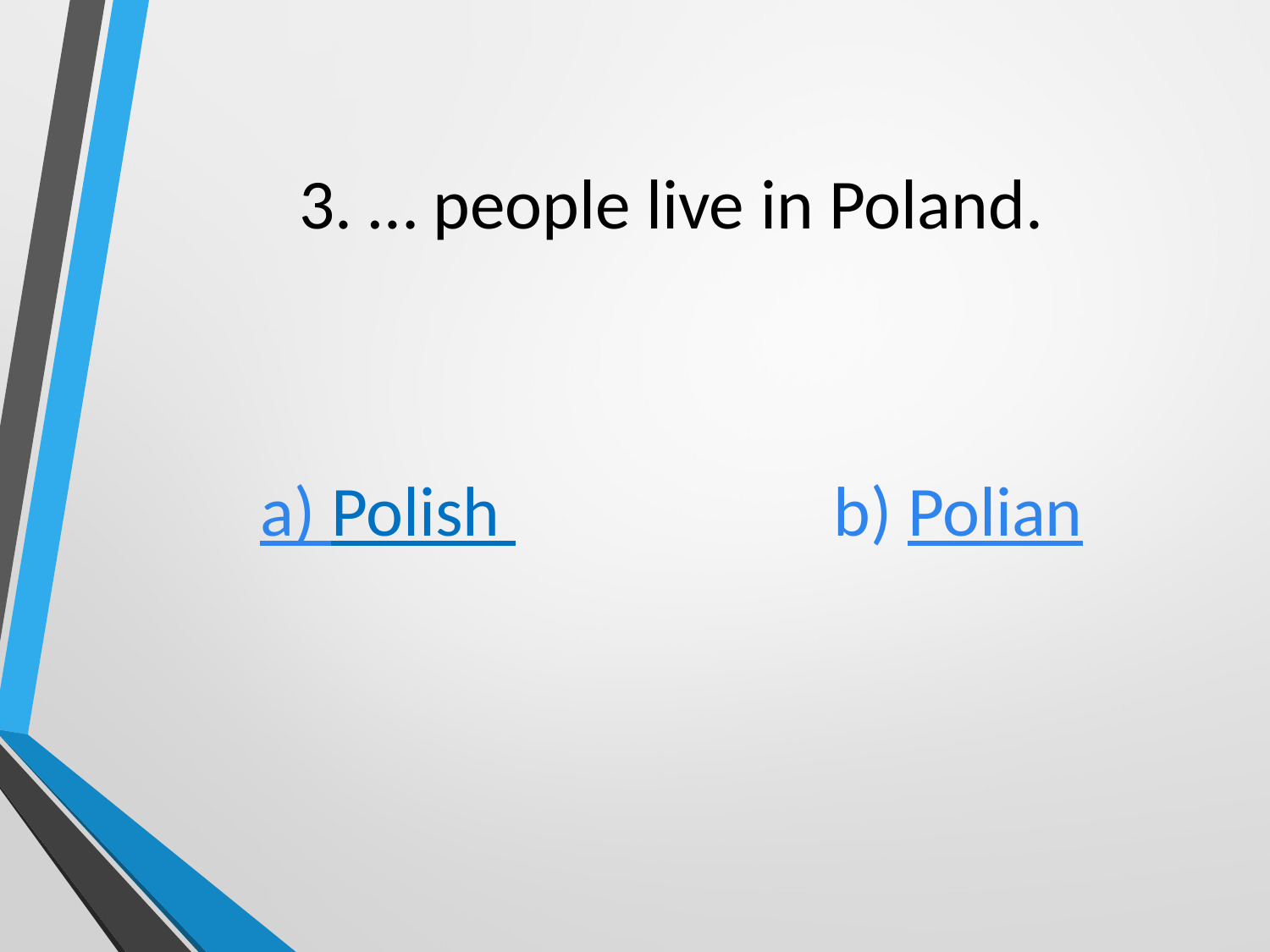

# 3. … people live in Poland.
a) Polish                     b) Polian